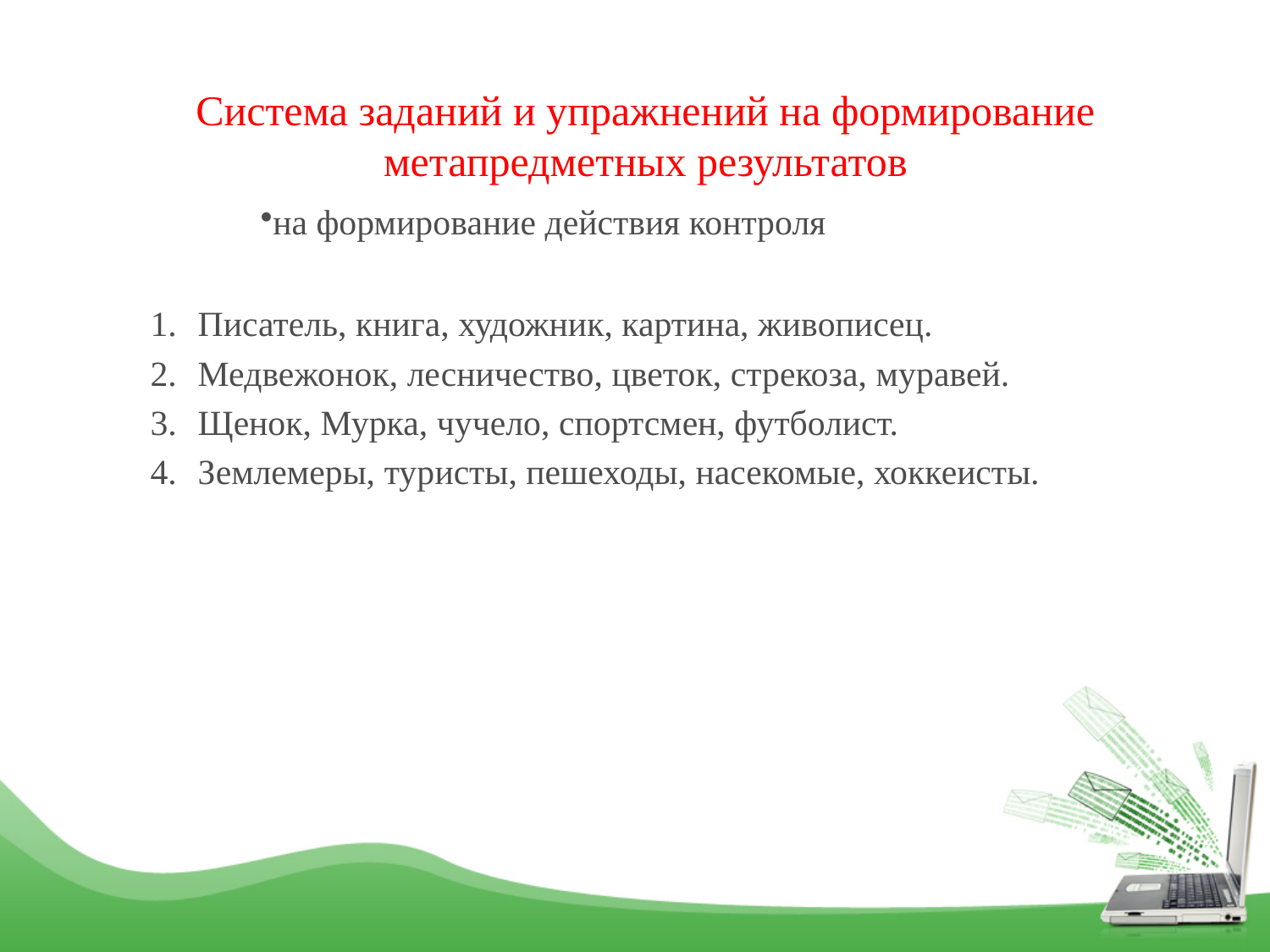

# Система заданий и упражнений на формирование метапредметных результатов
на формирование действия контроля

Писатель, книга, художник, картина, живописец.
Медвежонок, лесничество, цветок, стрекоза, муравей.
Щенок, Мурка, чучело, спортсмен, футболист.
Землемеры, туристы, пешеходы, насекомые, хоккеисты.